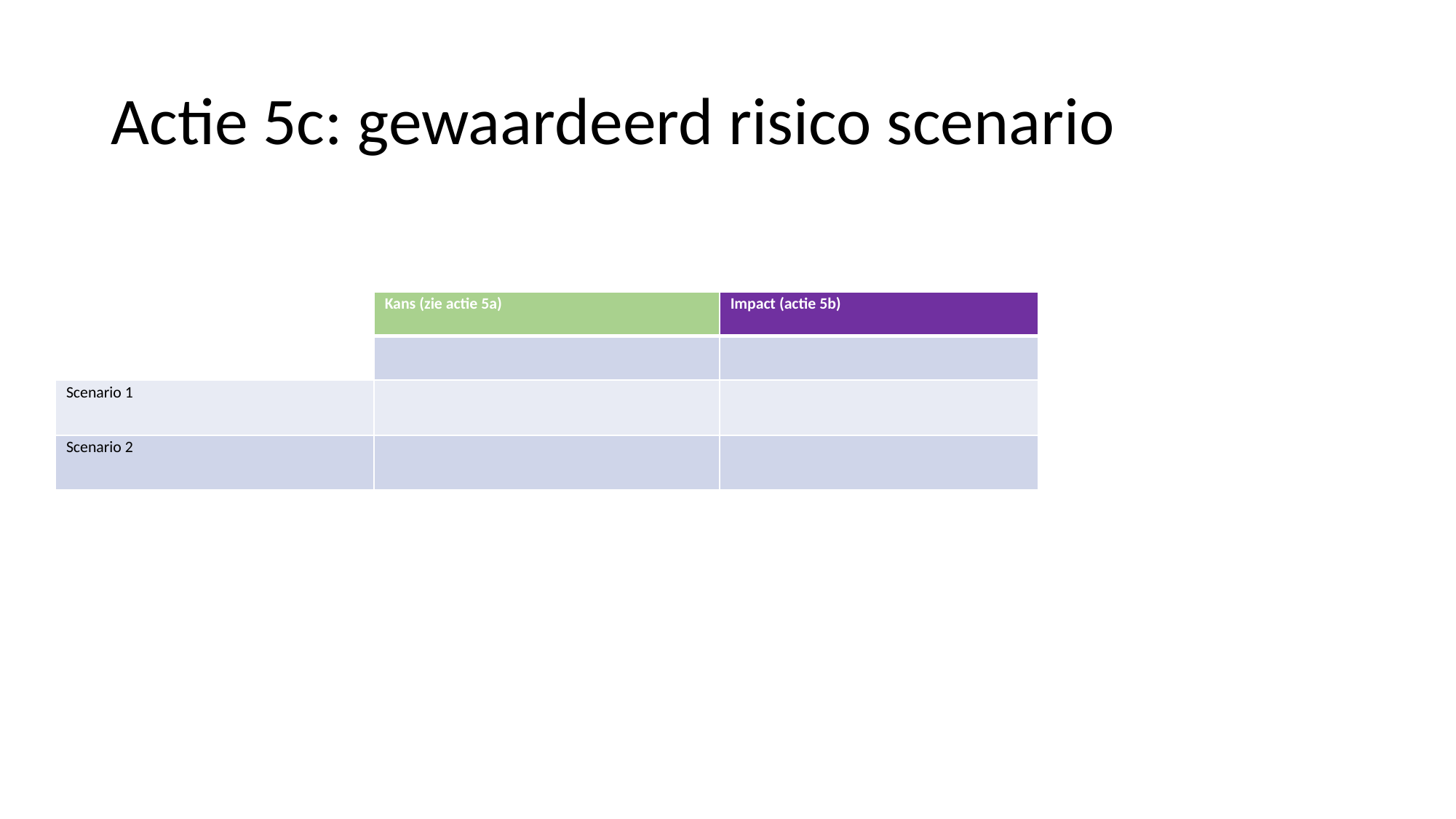

# Actie 5c: gewaardeerd risico scenario
|  | Kans (zie actie 5a) | Impact (actie 5b) |
| --- | --- | --- |
|  |  |  |
| Scenario 1 |  |  |
| Scenario 2 |  |  |